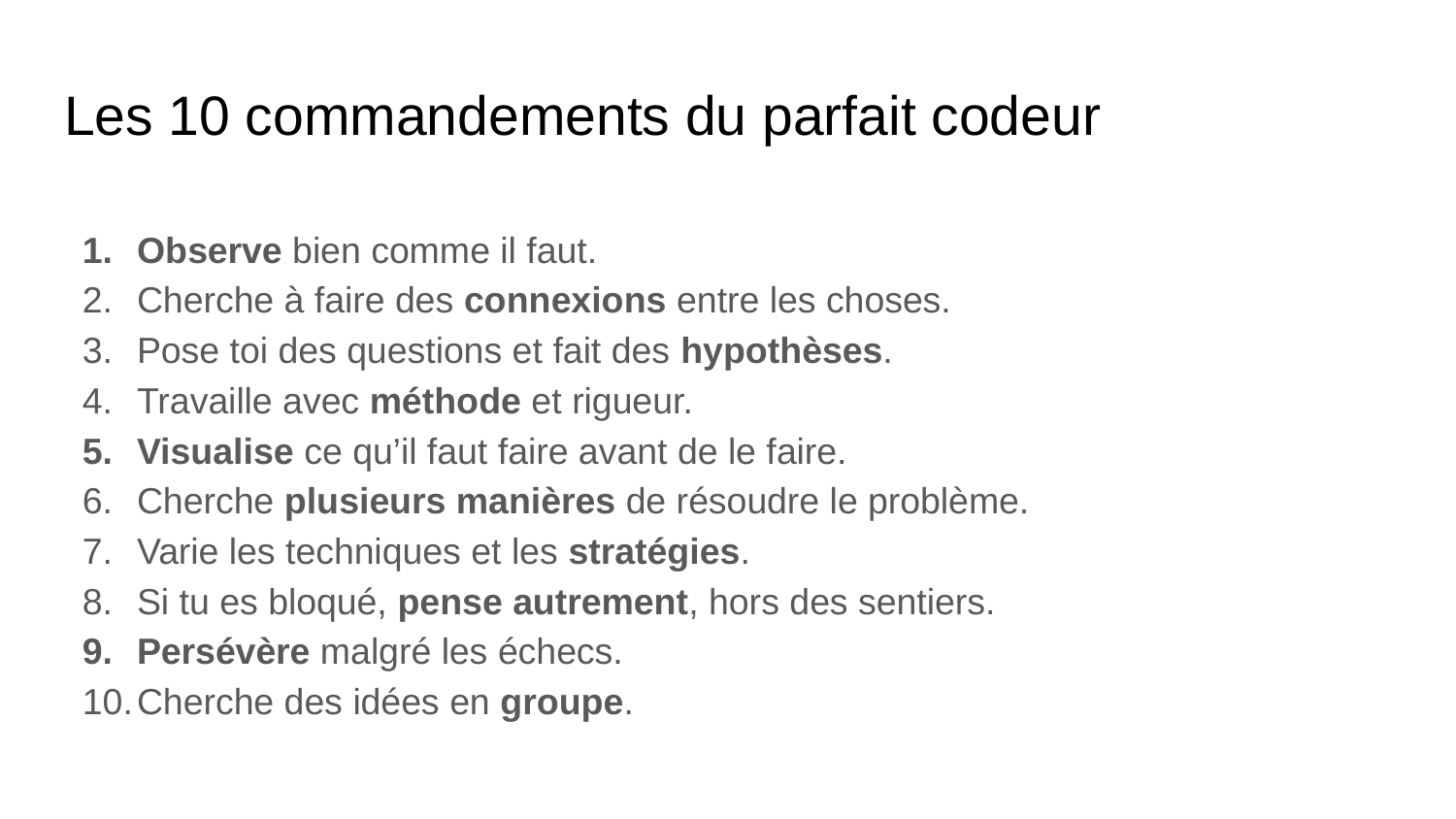

# Les 10 commandements du parfait codeur
Observe bien comme il faut.
Cherche à faire des connexions entre les choses.
Pose toi des questions et fait des hypothèses.
Travaille avec méthode et rigueur.
Visualise ce qu’il faut faire avant de le faire.
Cherche plusieurs manières de résoudre le problème.
Varie les techniques et les stratégies.
Si tu es bloqué, pense autrement, hors des sentiers.
Persévère malgré les échecs.
Cherche des idées en groupe.